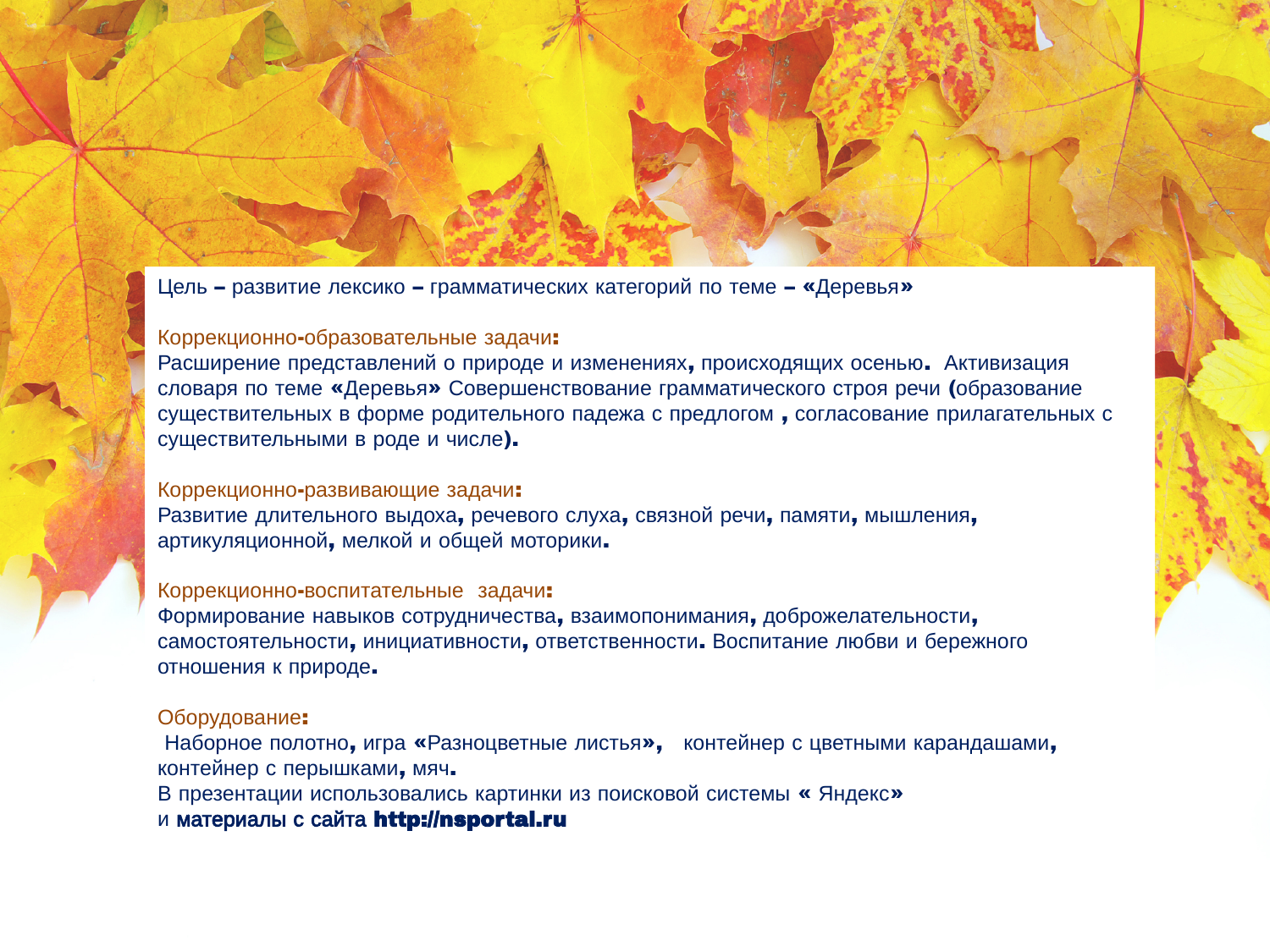

Цель – развитие лексико – грамматических категорий по теме – «Деревья»

Коррекционно-образовательные задачи:
Расширение представлений о природе и изменениях, происходящих осенью.  Активизация словаря по теме «Деревья» Совершенствование грамматического строя речи (образование существительных в форме родительного падежа с предлогом , согласование прилагательных с существительными в роде и числе).

Коррекционно-развивающие задачи:
Развитие длительного выдоха, речевого слуха, связной речи, памяти, мышления, артикуляционной, мелкой и общей моторики.

Коррекционно-воспитательные  задачи:
Формирование навыков сотрудничества, взаимопонимания, доброжелательности, самостоятельности, инициативности, ответственности. Воспитание любви и бережного отношения к природе.

Оборудование:
 Наборное полотно, игра «Разноцветные листья»,   контейнер с цветными карандашами, контейнер с перышками, мяч.
В презентации использовались картинки из поисковой системы « Яндекс»
и материалы с сайта http://nsportal.ru